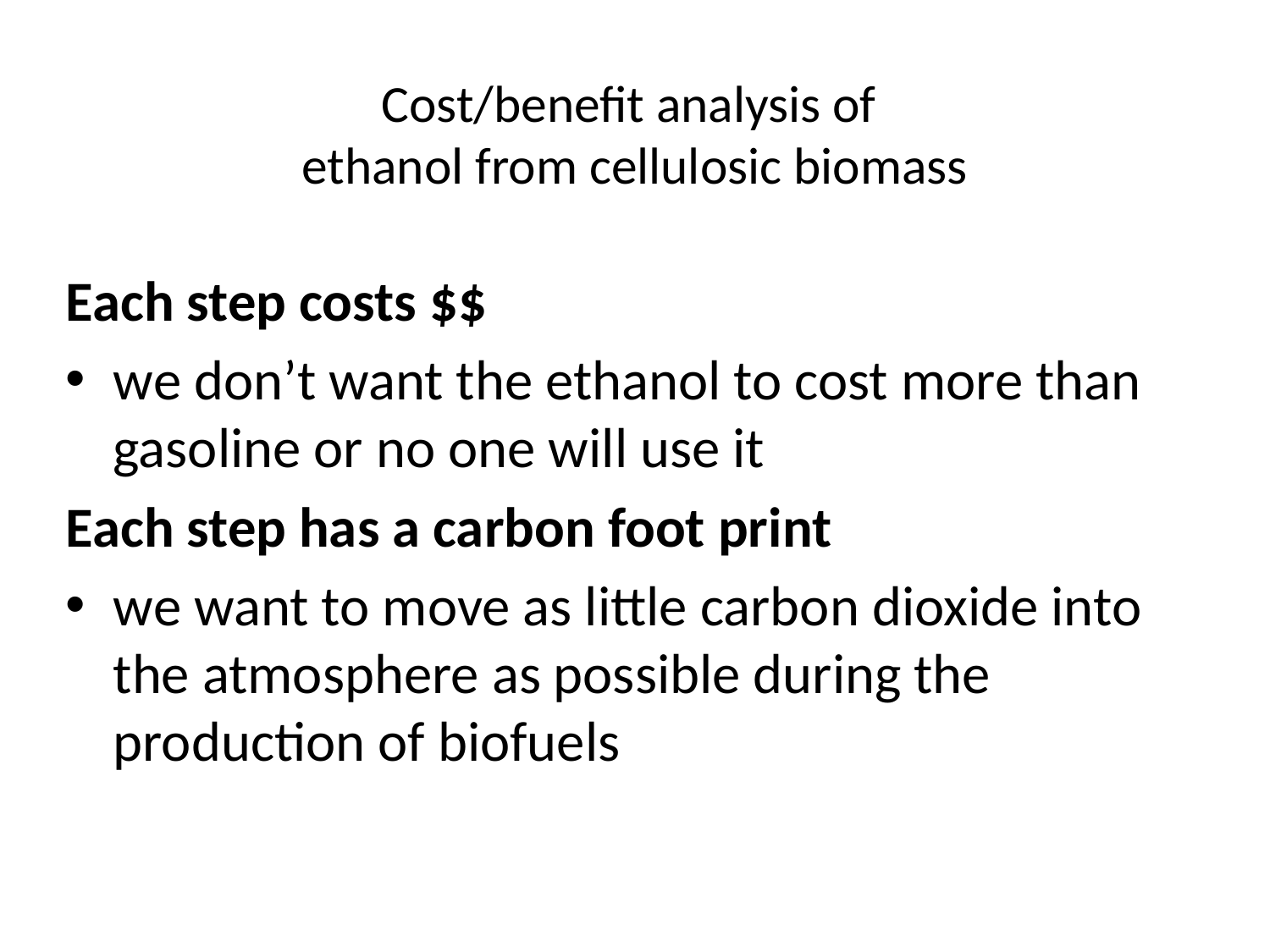

# Cost/benefit analysis of ethanol from cellulosic biomass
Each step costs $$
we don’t want the ethanol to cost more than gasoline or no one will use it
Each step has a carbon foot print
we want to move as little carbon dioxide into the atmosphere as possible during the production of biofuels